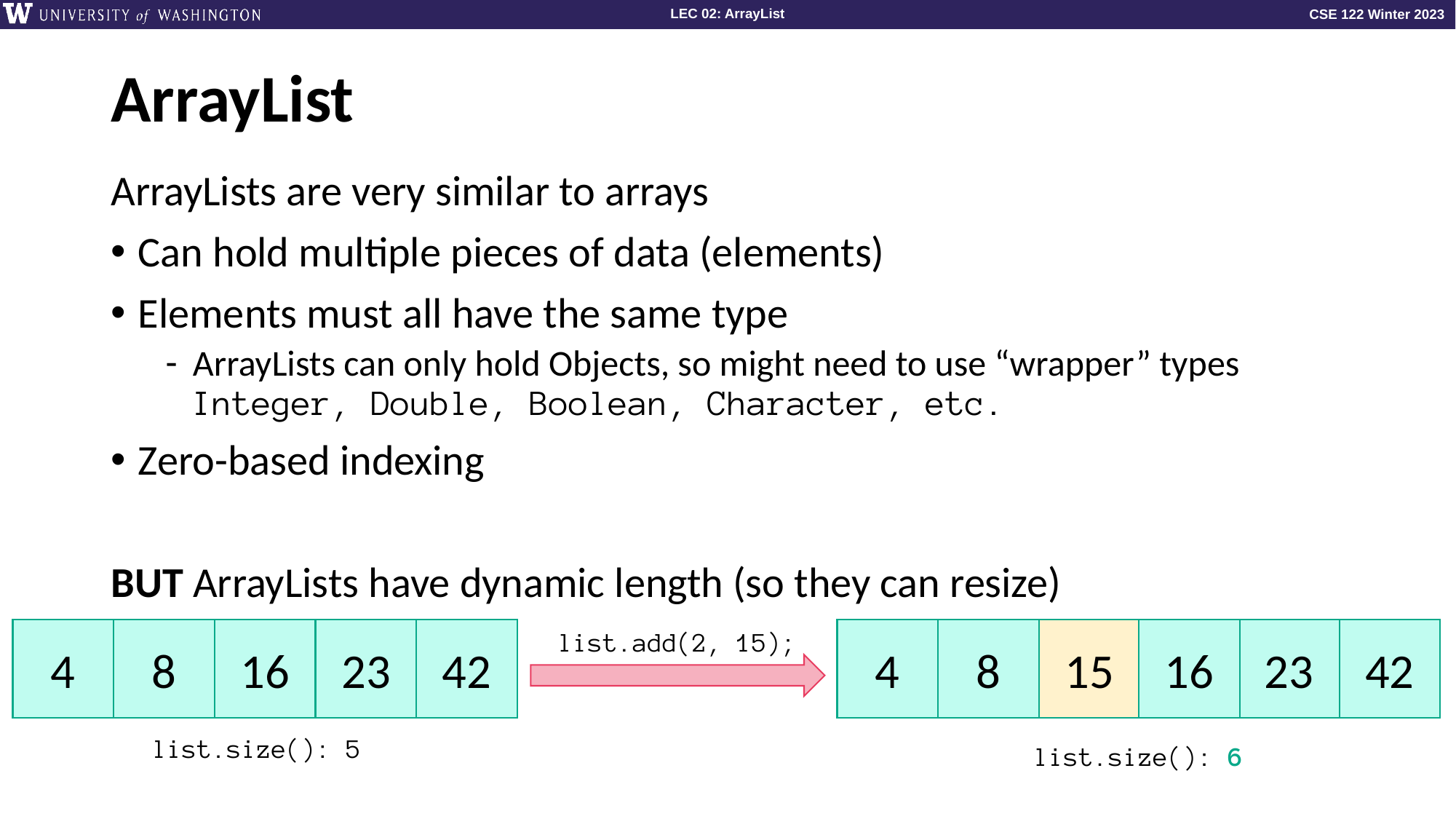

# ArrayList
ArrayLists are very similar to arrays
Can hold multiple pieces of data (elements)
Elements must all have the same type
ArrayLists can only hold Objects, so might need to use “wrapper” types
Integer, Double, Boolean, Character, etc.
Zero-based indexing

BUT ArrayLists have dynamic length (so they can resize)
list.add(2, 15);
42
23
8
42
4
16
8
23
4
15
16

list.size(): 5
list.size(): 6